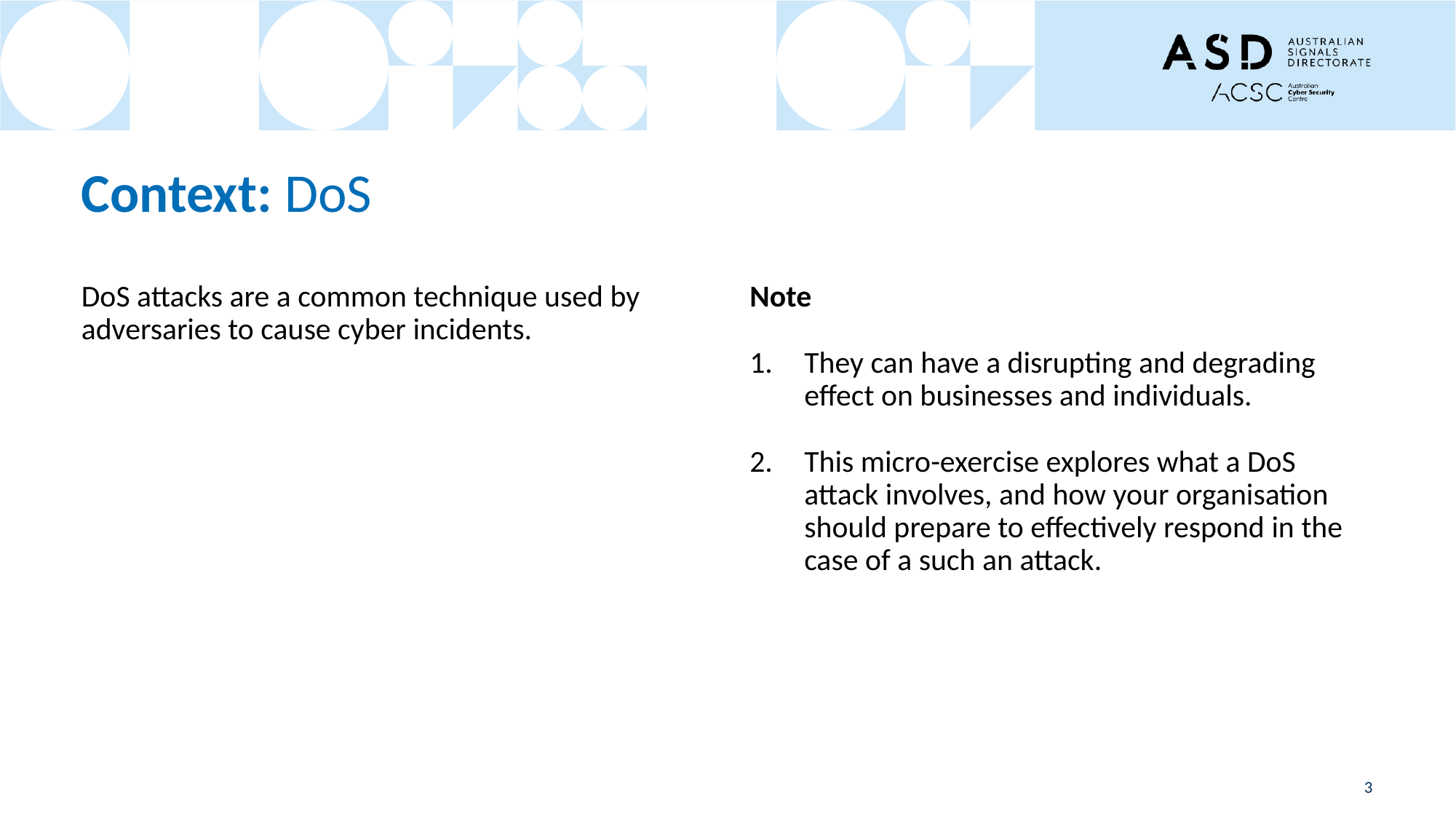

# Context: DoS
DoS attacks are a common technique used by adversaries to cause cyber incidents.
Note
They can have a disrupting and degrading effect on businesses and individuals.
This micro-exercise explores what a DoS attack involves, and how your organisation should prepare to effectively respond in the case of a such an attack.

3